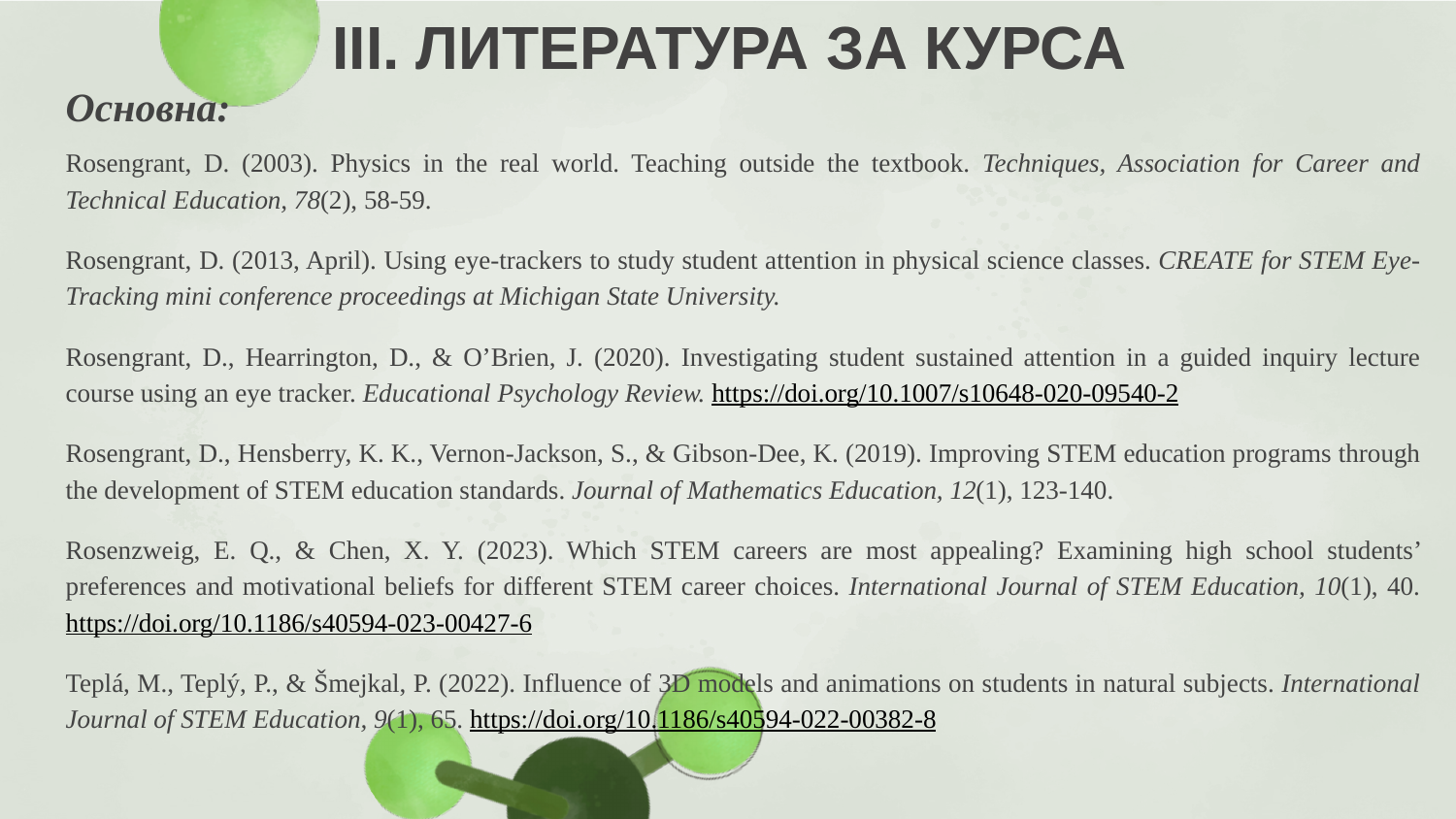

# III. ЛИТЕРАТУРА ЗА КУРСА
Основна:
Rosengrant, D. (2003). Physics in the real world. Teaching outside the textbook. Techniques, Association for Career and Technical Education, 78(2), 58-59.
Rosengrant, D. (2013, April). Using eye-trackers to study student attention in physical science classes. CREATE for STEM Eye-Tracking mini conference proceedings at Michigan State University.
Rosengrant, D., Hearrington, D., & O’Brien, J. (2020). Investigating student sustained attention in a guided inquiry lecture course using an eye tracker. Educational Psychology Review. https://doi.org/10.1007/s10648-020-09540-2
Rosengrant, D., Hensberry, K. K., Vernon-Jackson, S., & Gibson-Dee, K. (2019). Improving STEM education programs through the development of STEM education standards. Journal of Mathematics Education, 12(1), 123-140.
Rosenzweig, E. Q., & Chen, X. Y. (2023). Which STEM careers are most appealing? Examining high school students’ preferences and motivational beliefs for different STEM career choices. International Journal of STEM Education, 10(1), 40. https://doi.org/10.1186/s40594-023-00427-6
Teplá, M., Teplý, P., & Šmejkal, P. (2022). Influence of 3D models and animations on students in natural subjects. International Journal of STEM Education, 9(1), 65. https://doi.org/10.1186/s40594-022-00382-8